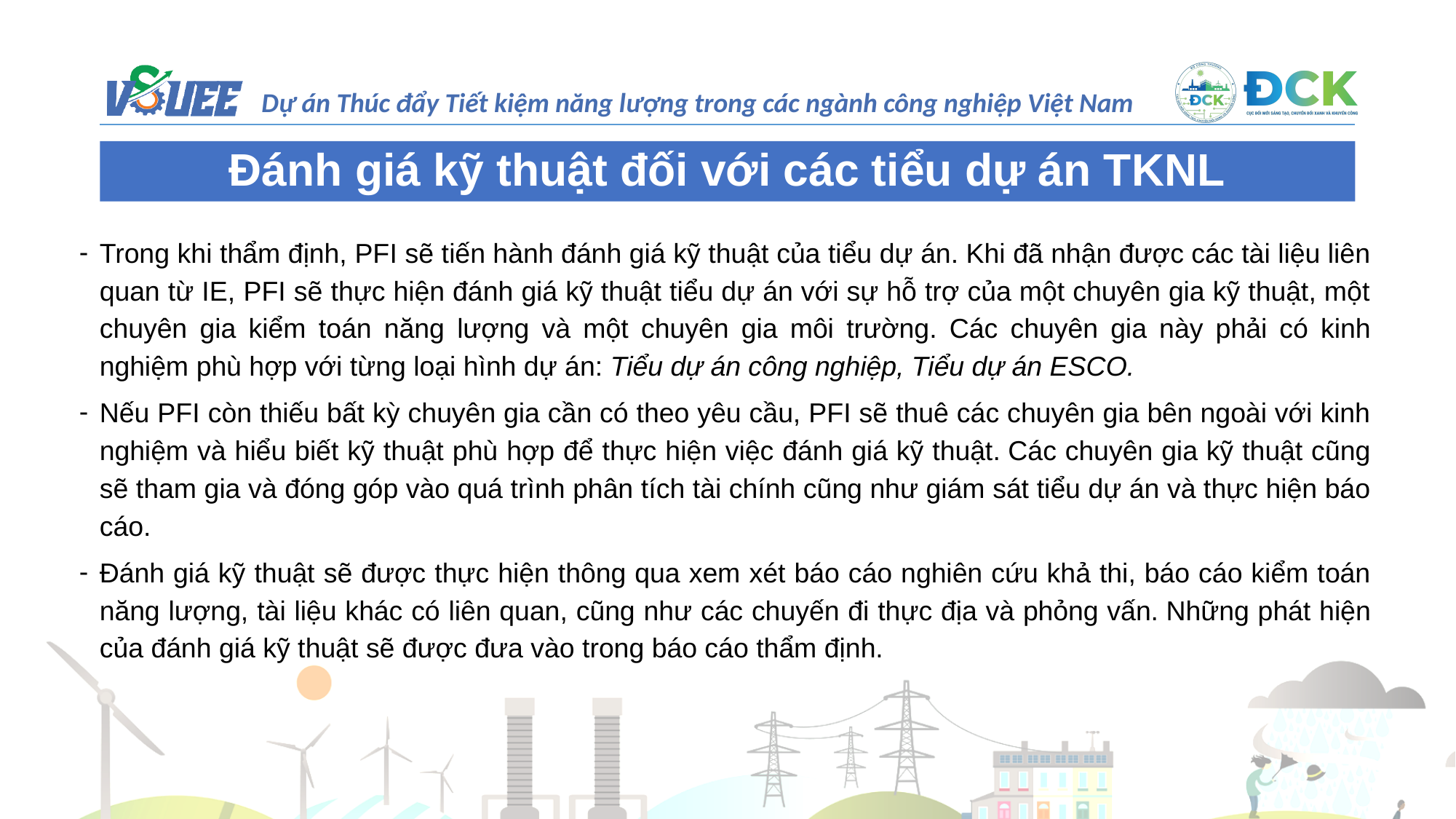

Đánh giá kỹ thuật đối với các tiểu dự án TKNL
Trong khi thẩm định, PFI sẽ tiến hành đánh giá kỹ thuật của tiểu dự án. Khi đã nhận được các tài liệu liên quan từ IE, PFI sẽ thực hiện đánh giá kỹ thuật tiểu dự án với sự hỗ trợ của một chuyên gia kỹ thuật, một chuyên gia kiểm toán năng lượng và một chuyên gia môi trường. Các chuyên gia này phải có kinh nghiệm phù hợp với từng loại hình dự án: Tiểu dự án công nghiệp, Tiểu dự án ESCO.
Nếu PFI còn thiếu bất kỳ chuyên gia cần có theo yêu cầu, PFI sẽ thuê các chuyên gia bên ngoài với kinh nghiệm và hiểu biết kỹ thuật phù hợp để thực hiện việc đánh giá kỹ thuật. Các chuyên gia kỹ thuật cũng sẽ tham gia và đóng góp vào quá trình phân tích tài chính cũng như giám sát tiểu dự án và thực hiện báo cáo.
Đánh giá kỹ thuật sẽ được thực hiện thông qua xem xét báo cáo nghiên cứu khả thi, báo cáo kiểm toán năng lượng, tài liệu khác có liên quan, cũng như các chuyến đi thực địa và phỏng vấn. Những phát hiện của đánh giá kỹ thuật sẽ được đưa vào trong báo cáo thẩm định.